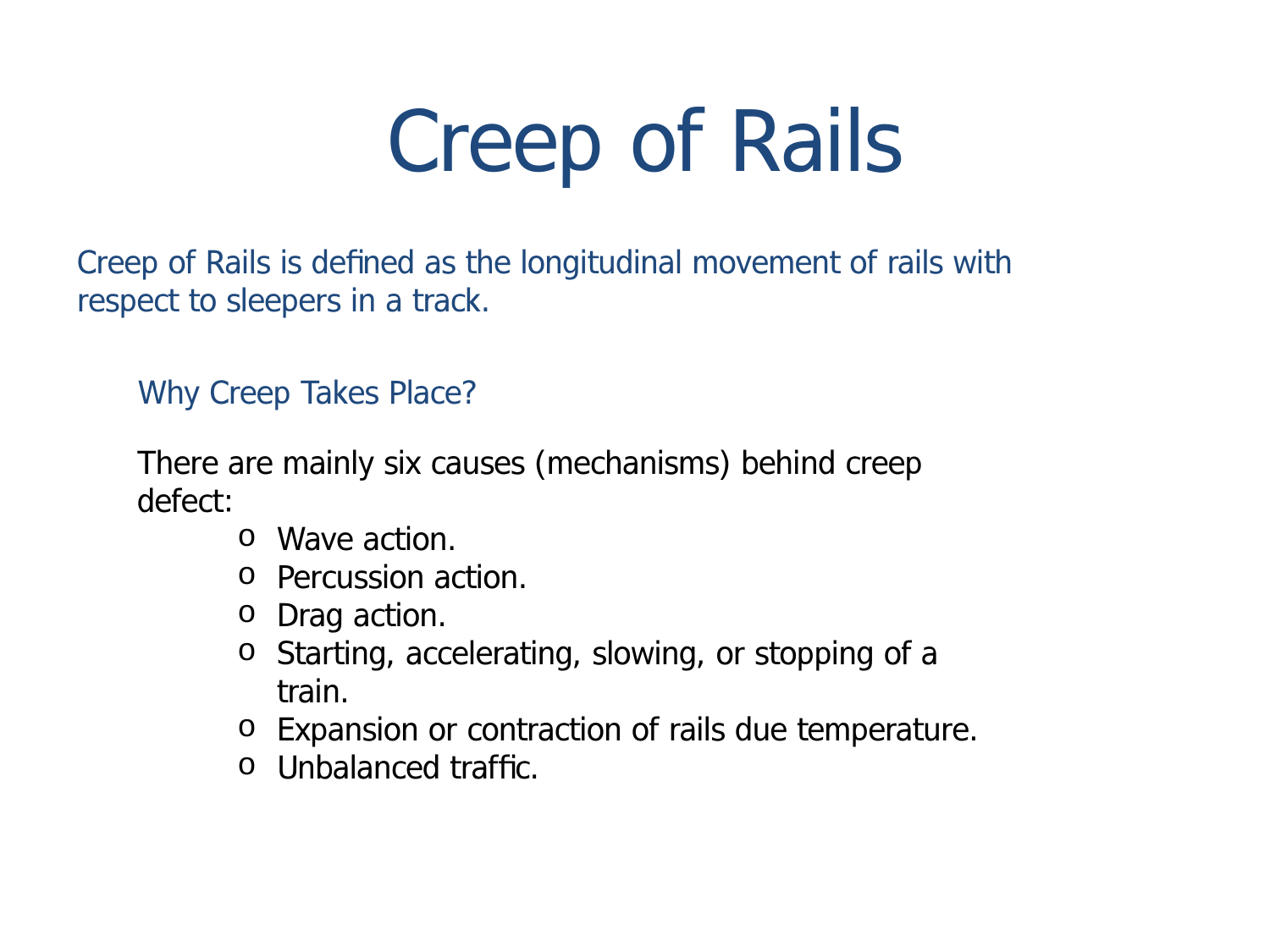

Creep of Rails
Creep of Rails is defined as the longitudinal movement of rails with respect to sleepers in a track.
Why Creep Takes Place?
There are mainly six causes (mechanisms) behind creep defect:
Wave action.
Percussion action.
Drag action.
Starting, accelerating, slowing, or stopping of a train.
Expansion or contraction of rails due temperature.
Unbalanced traffic.